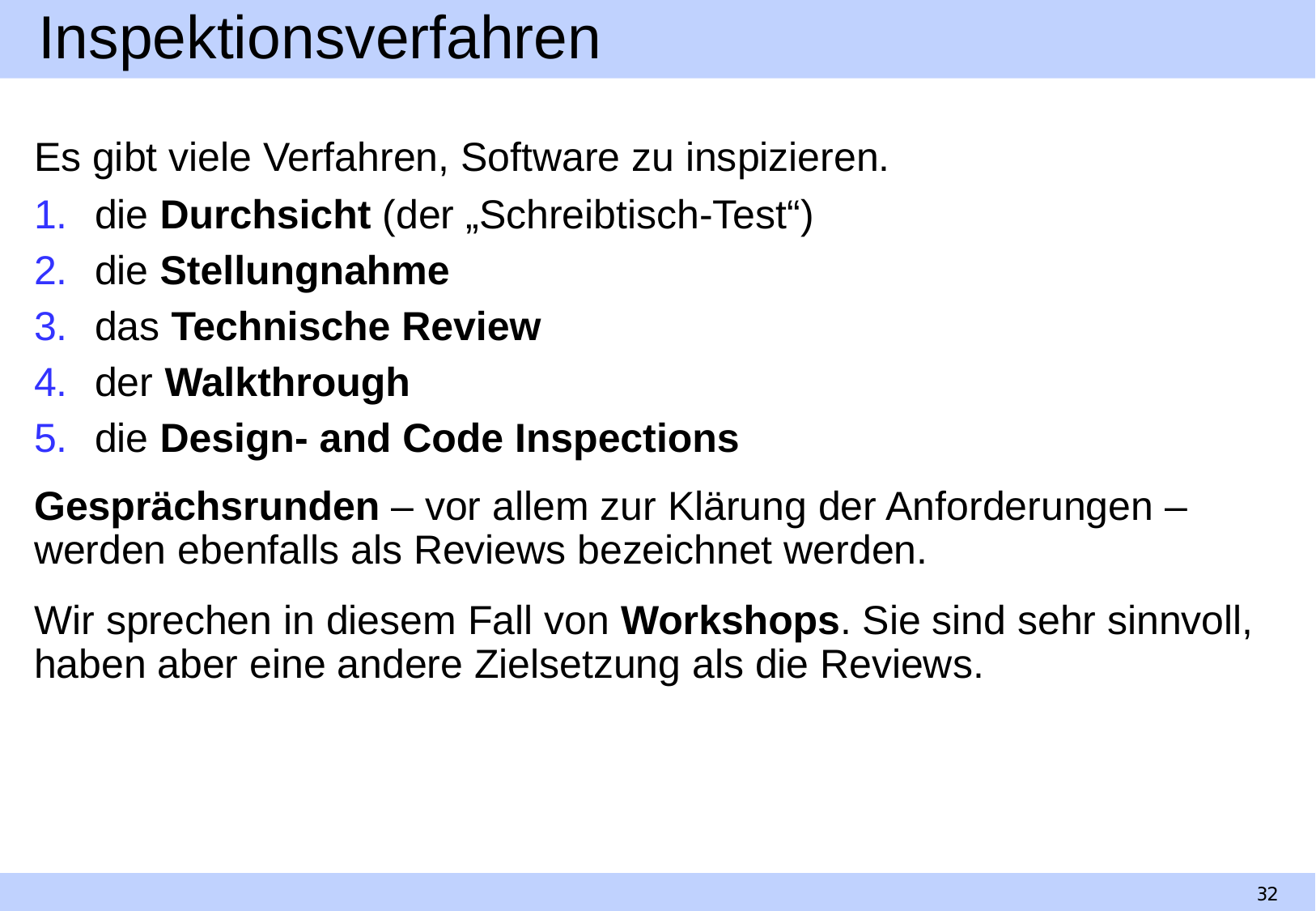

# Inspektionsverfahren
Es gibt viele Verfahren, Software zu inspizieren.
die Durchsicht (der „Schreibtisch-Test“)
die Stellungnahme
das Technische Review
der Walkthrough
die Design- and Code Inspections
Gesprächsrunden – vor allem zur Klärung der Anforderungen – werden ebenfalls als Reviews bezeichnet werden.
Wir sprechen in diesem Fall von Workshops. Sie sind sehr sinnvoll, haben aber eine andere Zielsetzung als die Reviews.

32